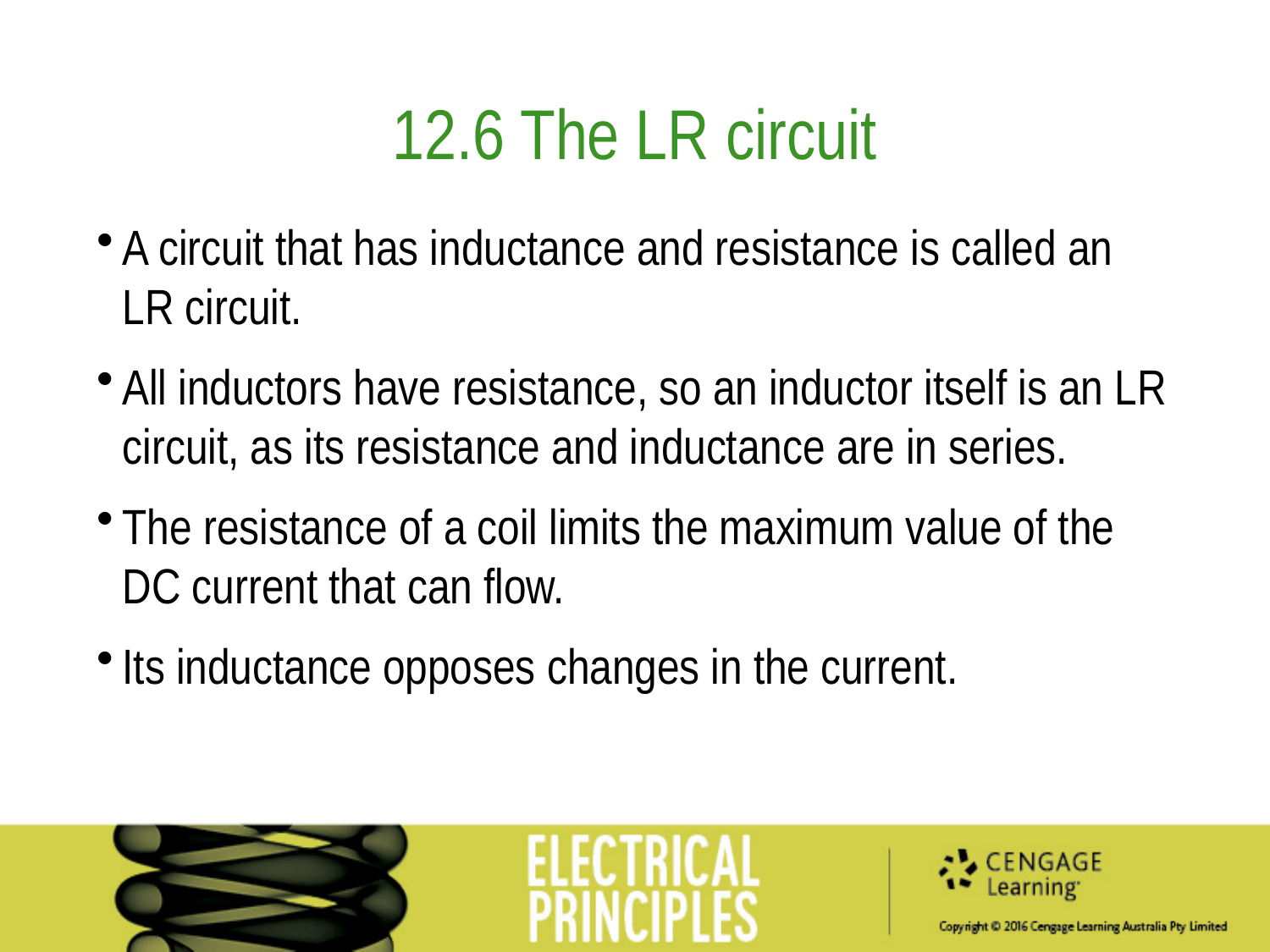

12.6 The LR circuit
A circuit that has inductance and resistance is called an LR circuit.
All inductors have resistance, so an inductor itself is an LR circuit, as its resistance and inductance are in series.
The resistance of a coil limits the maximum value of the DC current that can flow.
Its inductance opposes changes in the current.